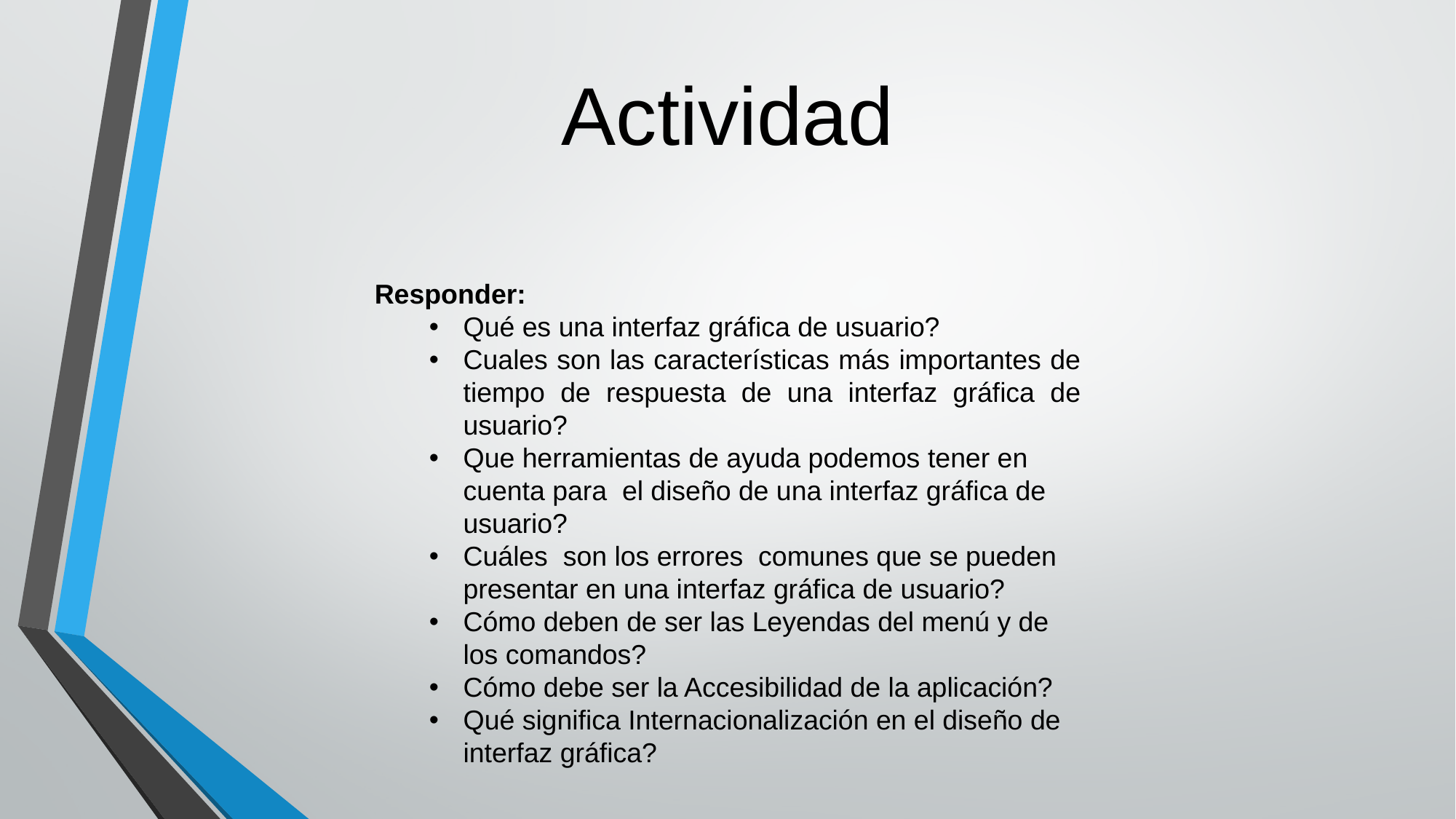

Actividad
Responder:
Qué es una interfaz gráfica de usuario?
Cuales son las características más importantes de tiempo de respuesta de una interfaz gráfica de usuario?
Que herramientas de ayuda podemos tener en cuenta para  el diseño de una interfaz gráfica de usuario?
Cuáles  son los errores  comunes que se pueden presentar en una interfaz gráfica de usuario?
Cómo deben de ser las Leyendas del menú y de los comandos?
Cómo debe ser la Accesibilidad de la aplicación?
Qué significa Internacionalización en el diseño de interfaz gráfica?